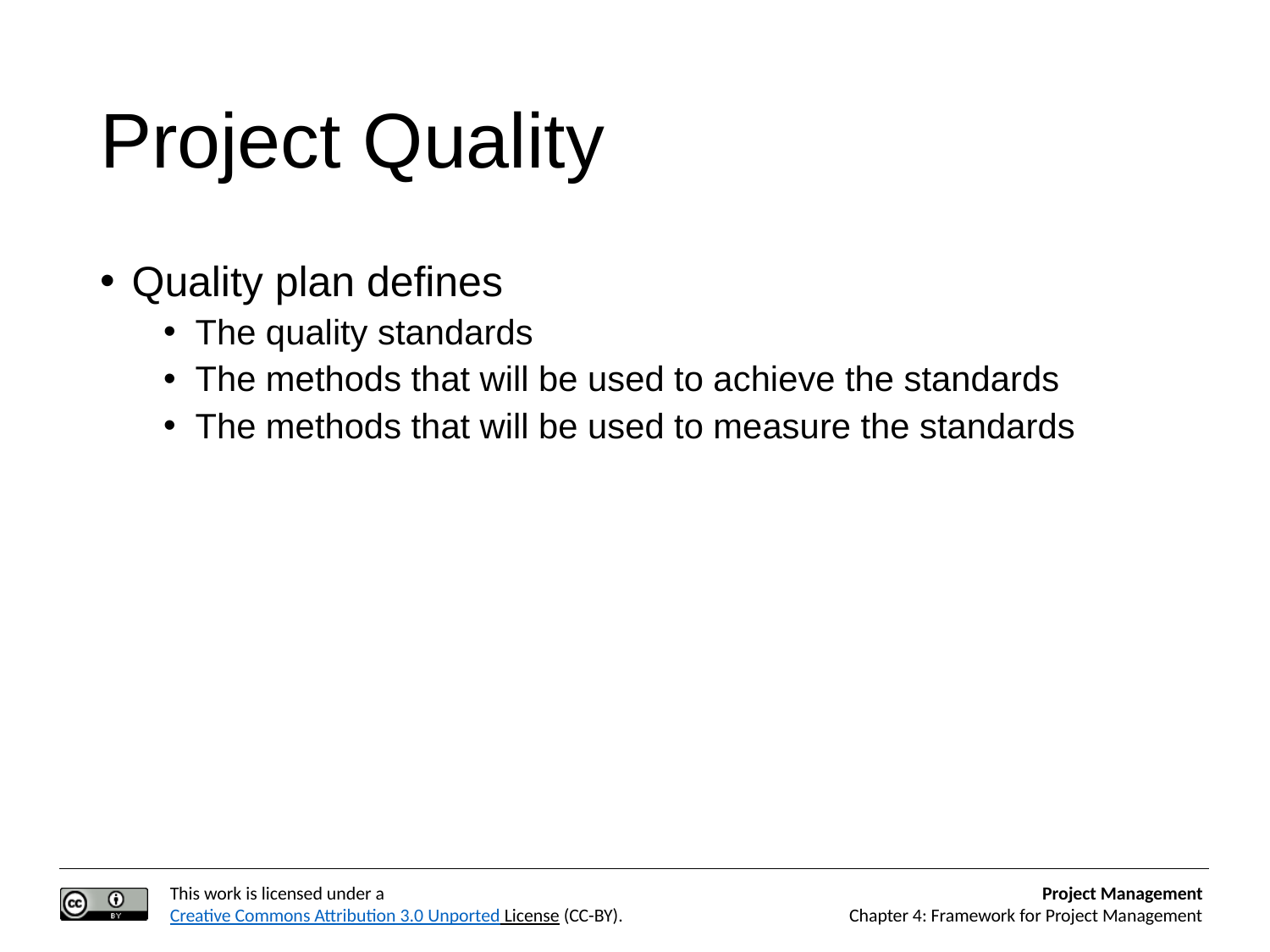

# Project Quality
Quality plan defines
The quality standards
The methods that will be used to achieve the standards
The methods that will be used to measure the standards